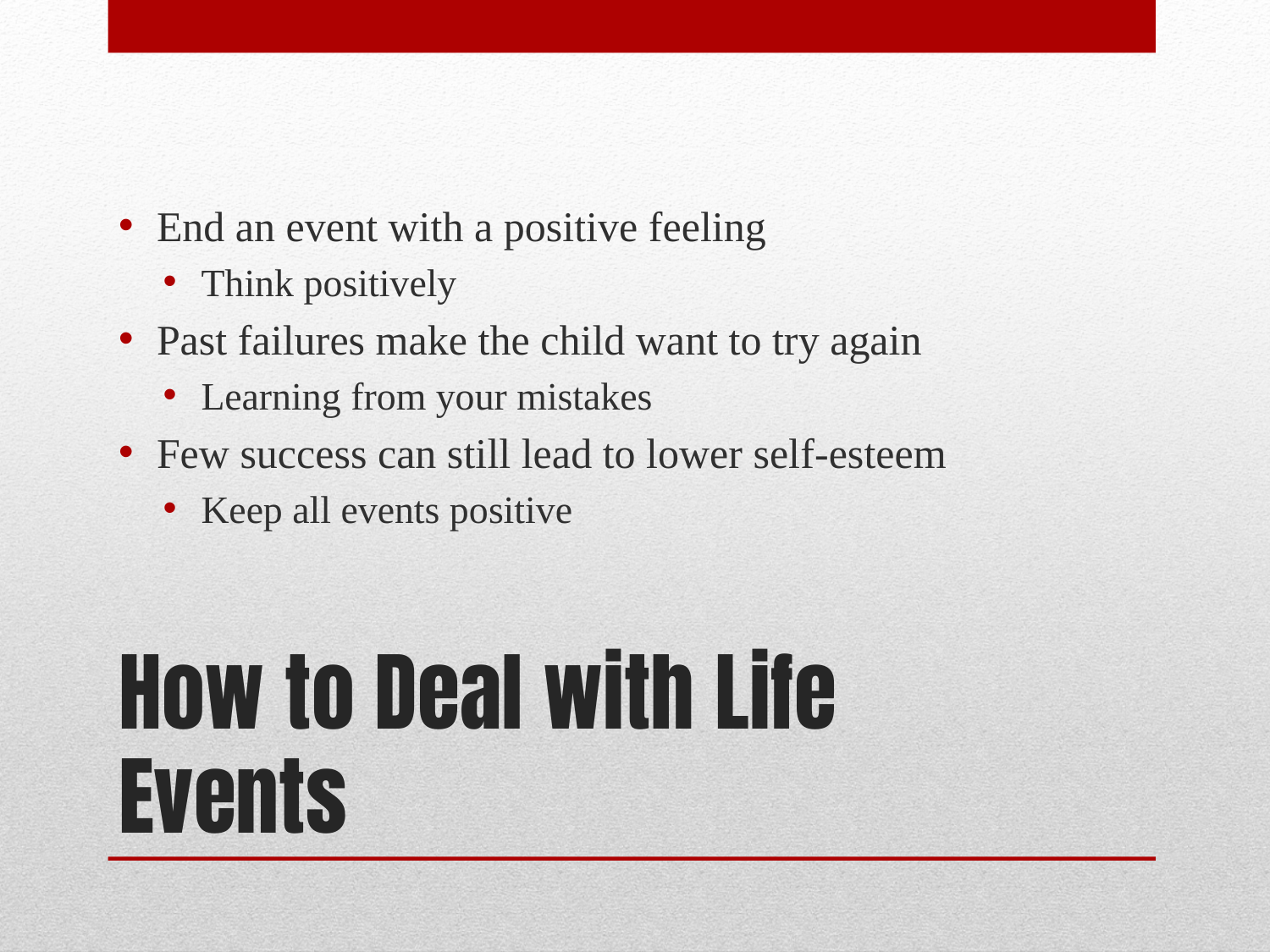

End an event with a positive feeling
Think positively
Past failures make the child want to try again
Learning from your mistakes
Few success can still lead to lower self-esteem
Keep all events positive
# How to Deal with Life Events